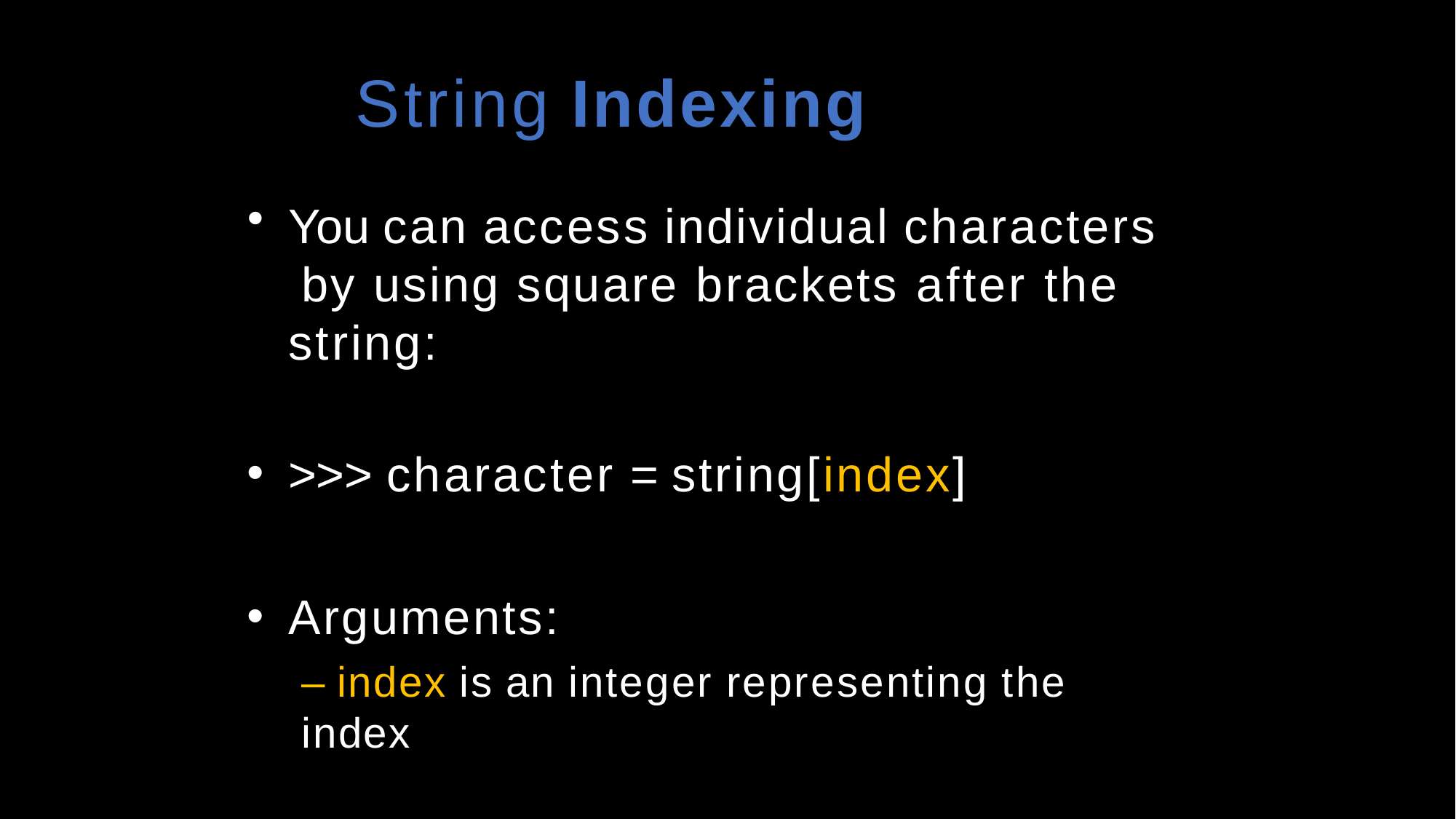

# String Indexing
You can access individual characters  by using square brackets after the  string:

>>> character = string[index]

Arguments:
– index is an integer representing the index